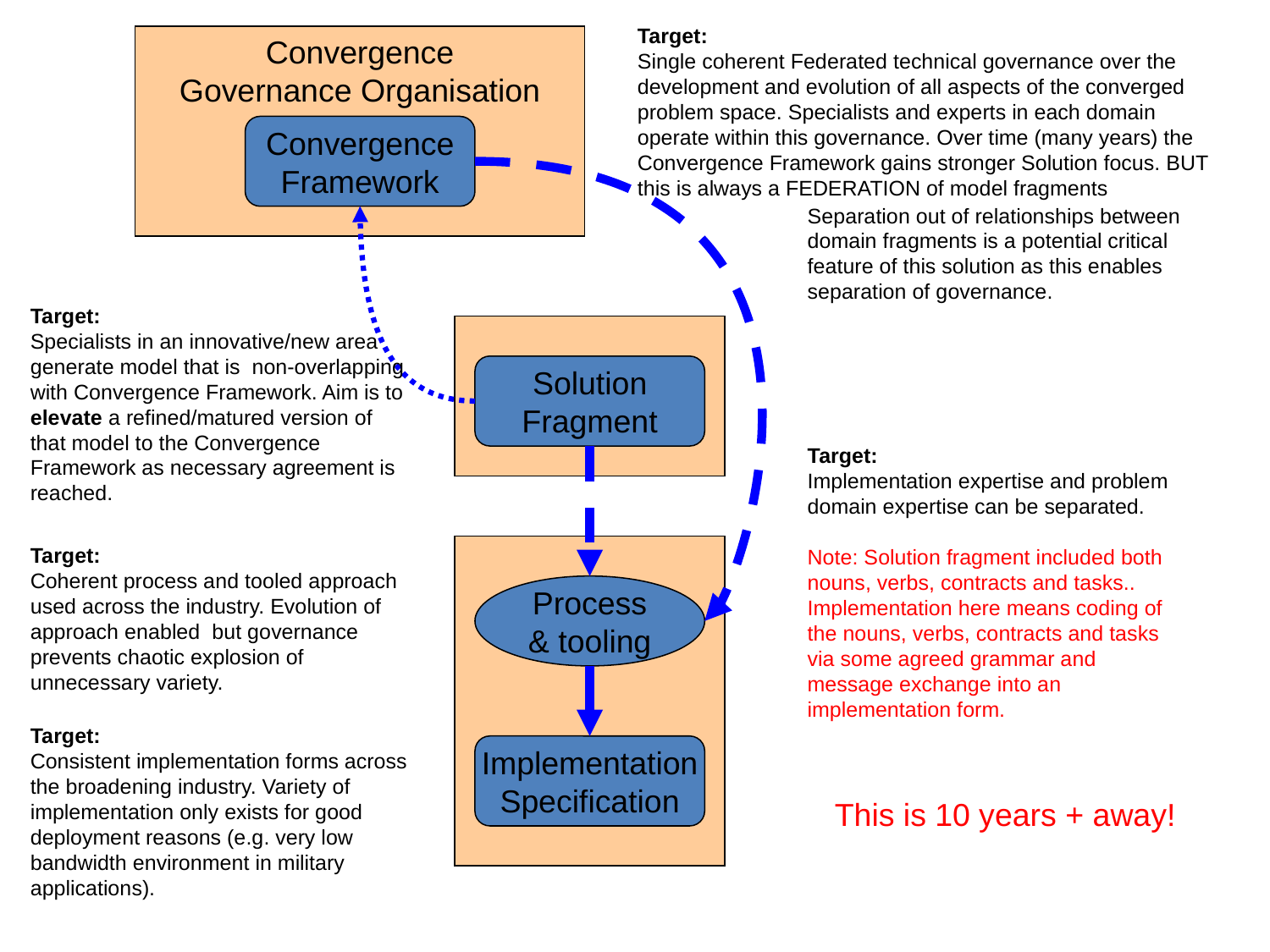

Target:
Single coherent Federated technical governance over the development and evolution of all aspects of the converged problem space. Specialists and experts in each domain operate within this governance. Over time (many years) the Convergence Framework gains stronger Solution focus. BUT this is always a FEDERATION of model fragments
Convergence
Governance Organisation
Convergence
Framework
Separation out of relationships between domain fragments is a potential critical feature of this solution as this enables separation of governance.
Target:
Specialists in an innovative/new area generate model that is  non-overlapping with Convergence Framework. Aim is to elevate a refined/matured version of that model to the Convergence Framework as necessary agreement is reached.

Solution
Fragment
Target:
Implementation expertise and problem domain expertise can be separated.

Note: Solution fragment included both nouns, verbs, contracts and tasks.. Implementation here means coding of the nouns, verbs, contracts and tasks via some agreed grammar and message exchange into an implementation form.
Target:
Coherent process and tooled approach used across the industry. Evolution of approach enabled  but governance prevents chaotic explosion of unnecessary variety.

Process
& tooling
Target:
Consistent implementation forms across the broadening industry. Variety of implementation only exists for good deployment reasons (e.g. very low bandwidth environment in military applications).
Implementation
Specification
This is 10 years + away!